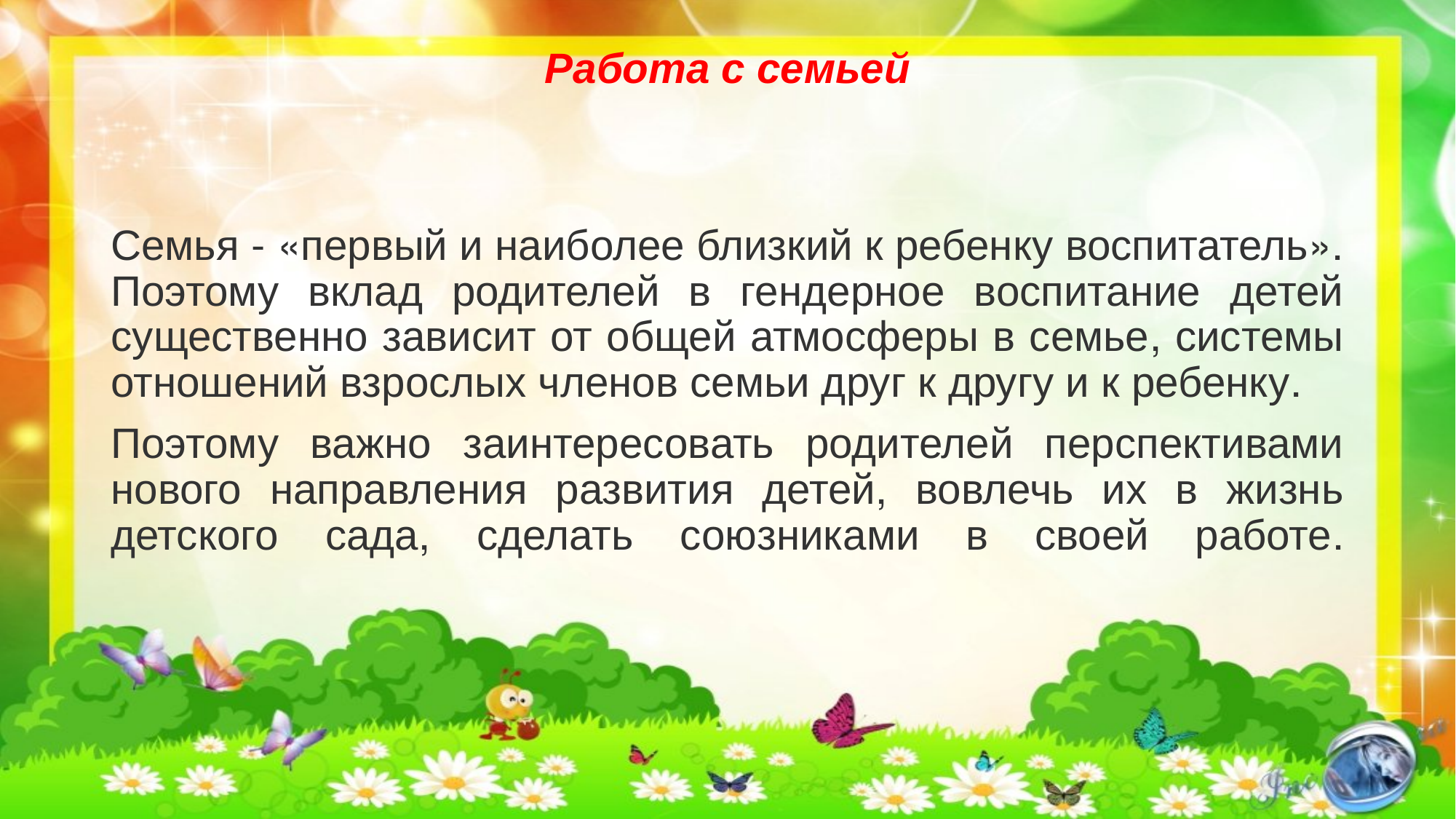

# Работа с семьей
Семья - «первый и наиболее близкий к ребенку воспитатель». Поэтому вклад родителей в гендерное воспитание детей существенно зависит от общей атмосферы в семье, системы отношений взрослых членов семьи друг к другу и к ребенку.
Поэтому важно заинтересовать родителей перспективами нового направления развития детей, вовлечь их в жизнь детского сада, сделать союзниками в своей работе.